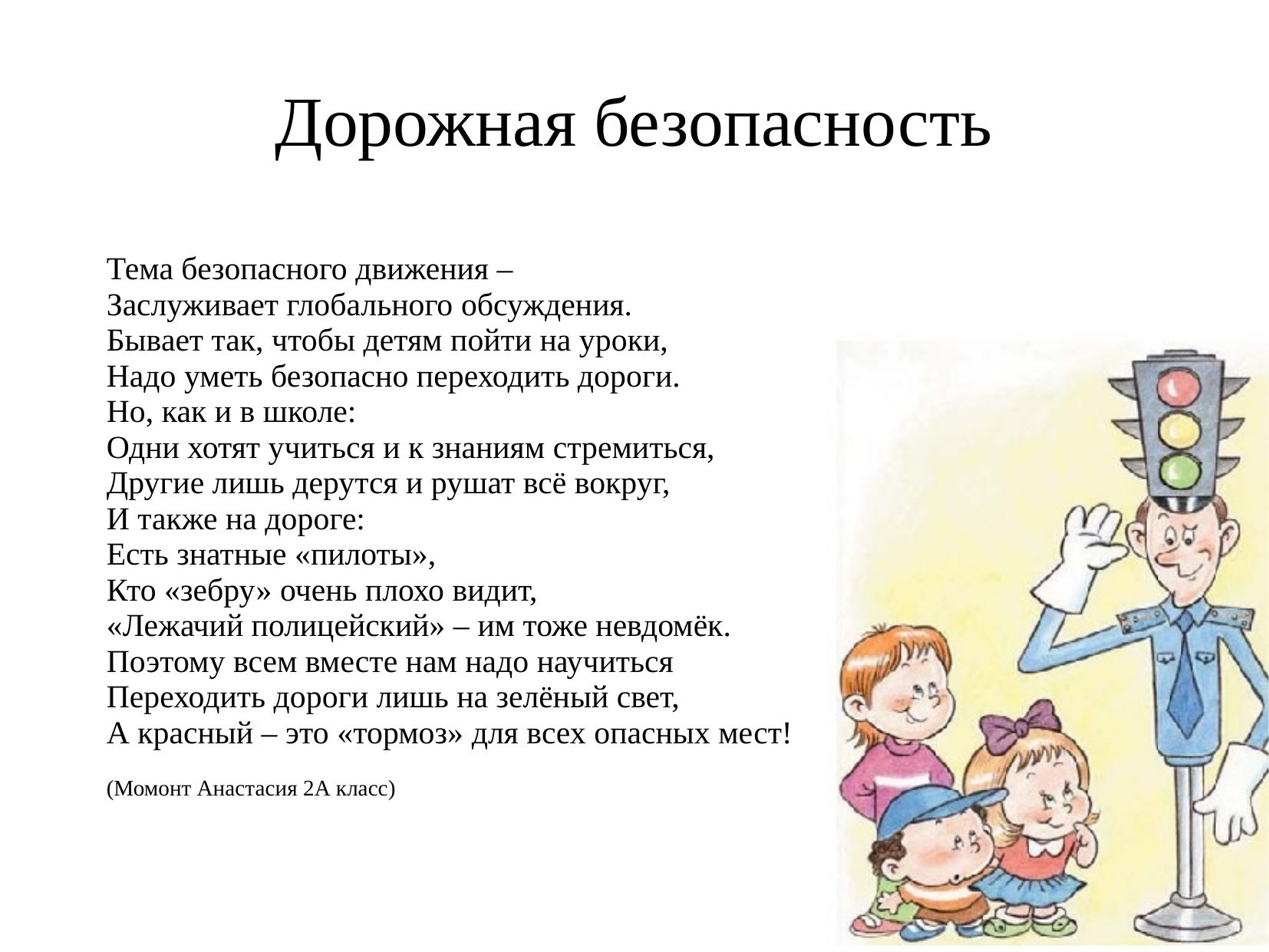

# Дорожная безопасность
Тема безопасного движения –
Заслуживает глобального обсуждения.
Бывает так, чтобы детям пойти на уроки,
Надо уметь безопасно переходить дороги.
Но, как и в школе:
Одни хотят учиться и к знаниям стремиться,
Другие лишь дерутся и рушат всё вокруг,
И также на дороге:
Есть знатные «пилоты»,
Кто «зебру» очень плохо видит,
«Лежачий полицейский» – им тоже невдомёк.
Поэтому всем вместе нам надо научиться
Переходить дороги лишь на зелёный свет,
А красный – это «тормоз» для всех опасных мест!
(Момонт Анастасия 2А класс)